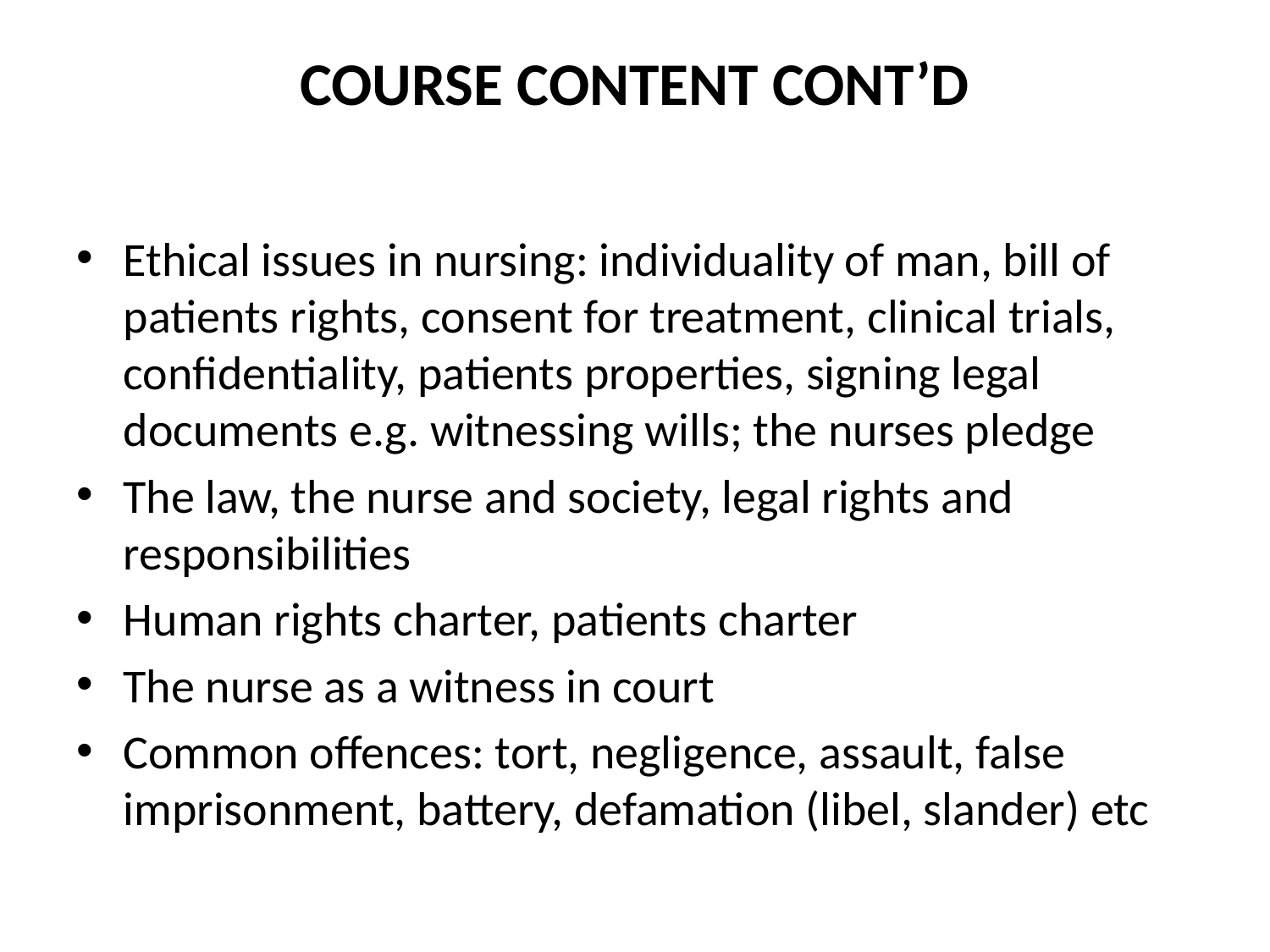

# COURSE CONTENT CONT’D
Ethical issues in nursing: individuality of man, bill of patients rights, consent for treatment, clinical trials, confidentiality, patients properties, signing legal documents e.g. witnessing wills; the nurses pledge
The law, the nurse and society, legal rights and responsibilities
Human rights charter, patients charter
The nurse as a witness in court
Common offences: tort, negligence, assault, false imprisonment, battery, defamation (libel, slander) etc